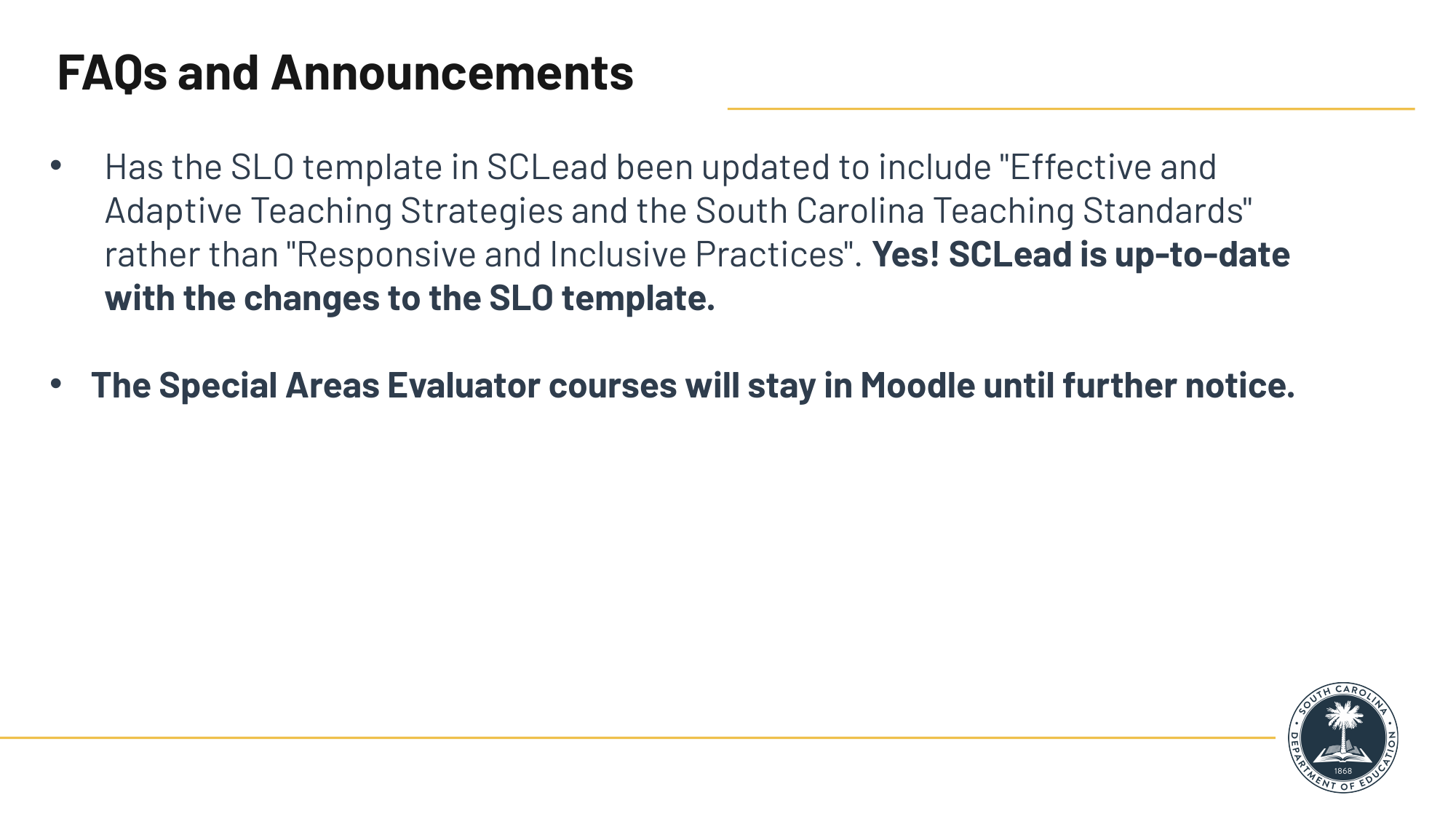

FAQs and Announcements

Has the SLO template in SCLead been updated to include "Effective and Adaptive Teaching Strategies and the South Carolina Teaching Standards" rather than "Responsive and Inclusive Practices". Yes! SCLead is up-to-date with the changes to the SLO template.

The Special Areas Evaluator courses will stay in Moodle until further notice.